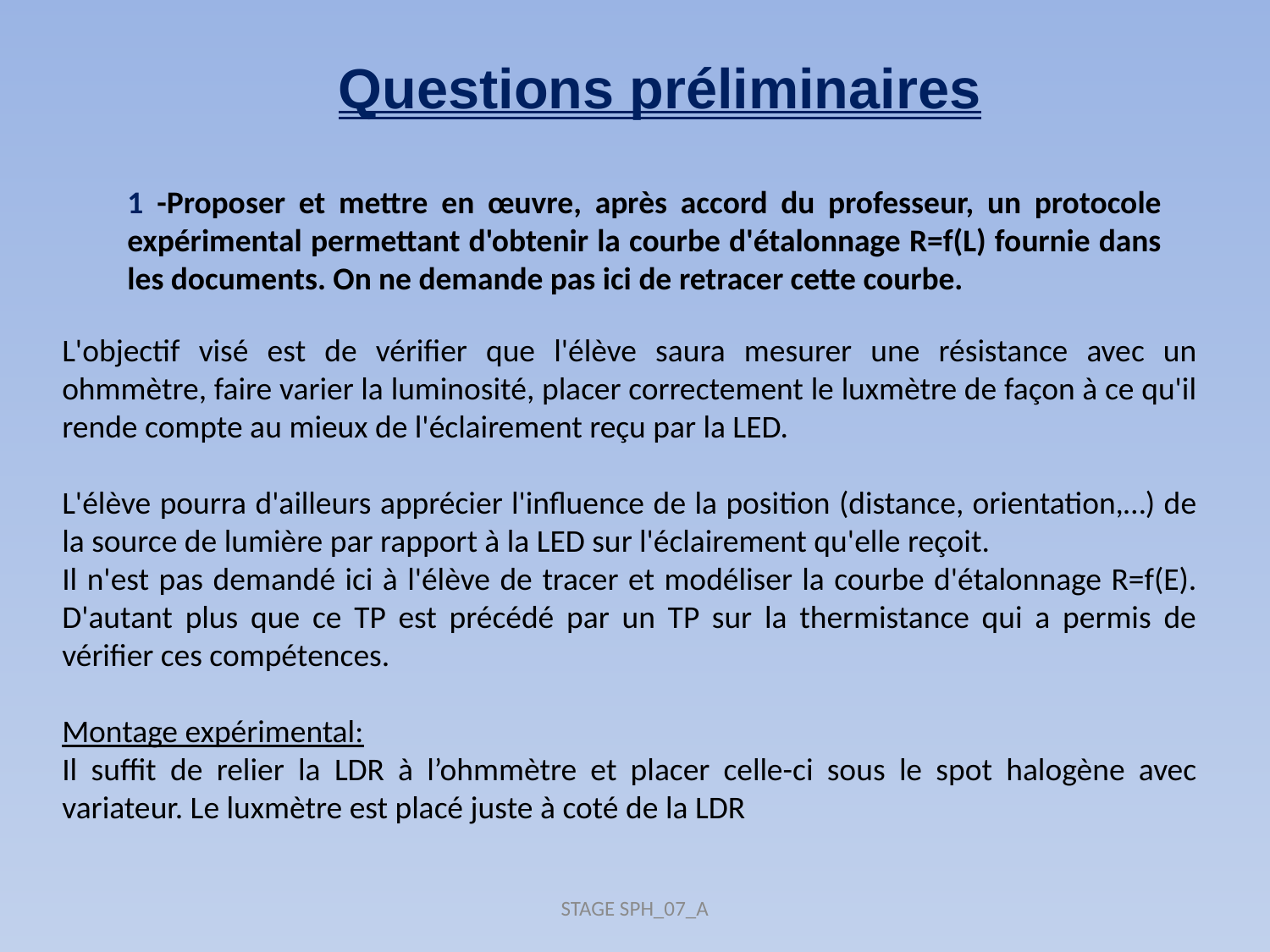

Questions préliminaires
1 -Proposer et mettre en œuvre, après accord du professeur, un protocole expérimental permettant d'obtenir la courbe d'étalonnage R=f(L) fournie dans les documents. On ne demande pas ici de retracer cette courbe.

L'objectif visé est de vérifier que l'élève saura mesurer une résistance avec un ohmmètre, faire varier la luminosité, placer correctement le luxmètre de façon à ce qu'il rende compte au mieux de l'éclairement reçu par la LED.

L'élève pourra d'ailleurs apprécier l'influence de la position (distance, orientation,…) de la source de lumière par rapport à la LED sur l'éclairement qu'elle reçoit.
Il n'est pas demandé ici à l'élève de tracer et modéliser la courbe d'étalonnage R=f(E). D'autant plus que ce TP est précédé par un TP sur la thermistance qui a permis de vérifier ces compétences.

Montage expérimental:
Il suffit de relier la LDR à l’ohmmètre et placer celle-ci sous le spot halogène avec variateur. Le luxmètre est placé juste à coté de la LDR

STAGE SPH_07_A